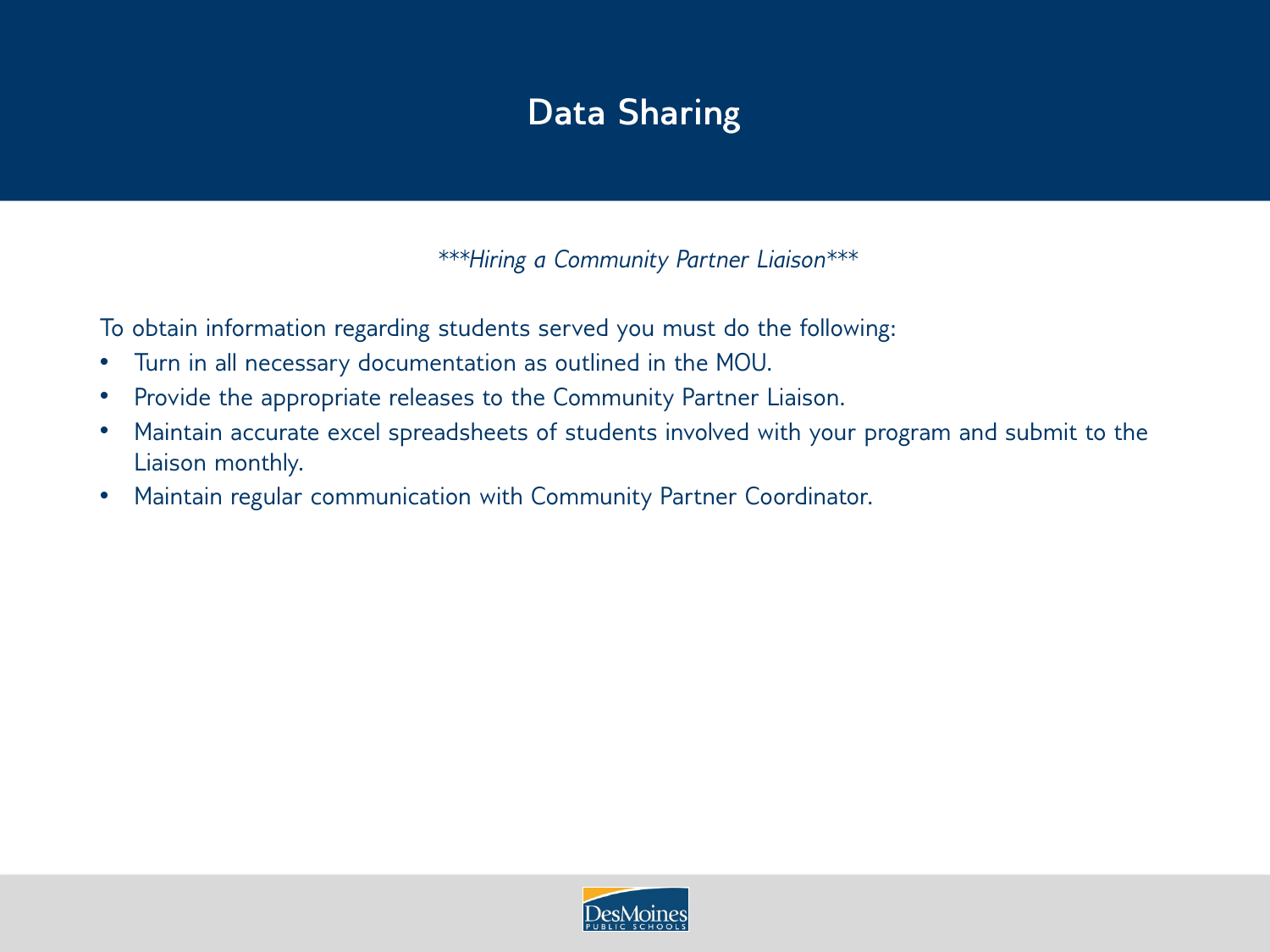

# Data Sharing

***Hiring a Community Partner Liaison***

To obtain information regarding students served you must do the following:
Turn in all necessary documentation as outlined in the MOU.
Provide the appropriate releases to the Community Partner Liaison.
Maintain accurate excel spreadsheets of students involved with your program and submit to the Liaison monthly.
Maintain regular communication with Community Partner Coordinator.